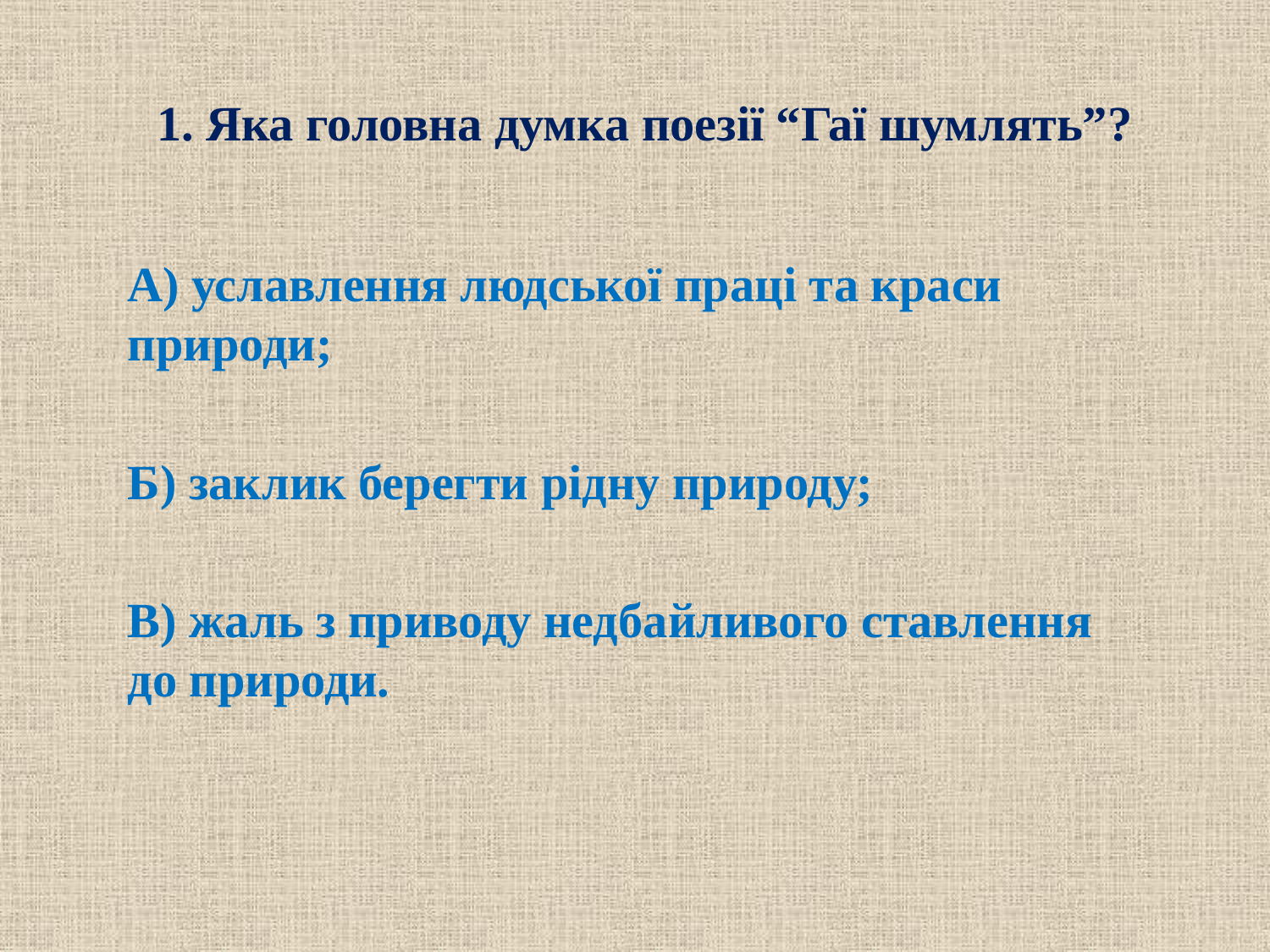

# 1. Яка головна думка поезії “Гаї шумлять”?
А) уславлення людської праці та краси природи;

Б) заклик берегти рідну природу;

В) жаль з приводу недбайливого ставлення до природи.